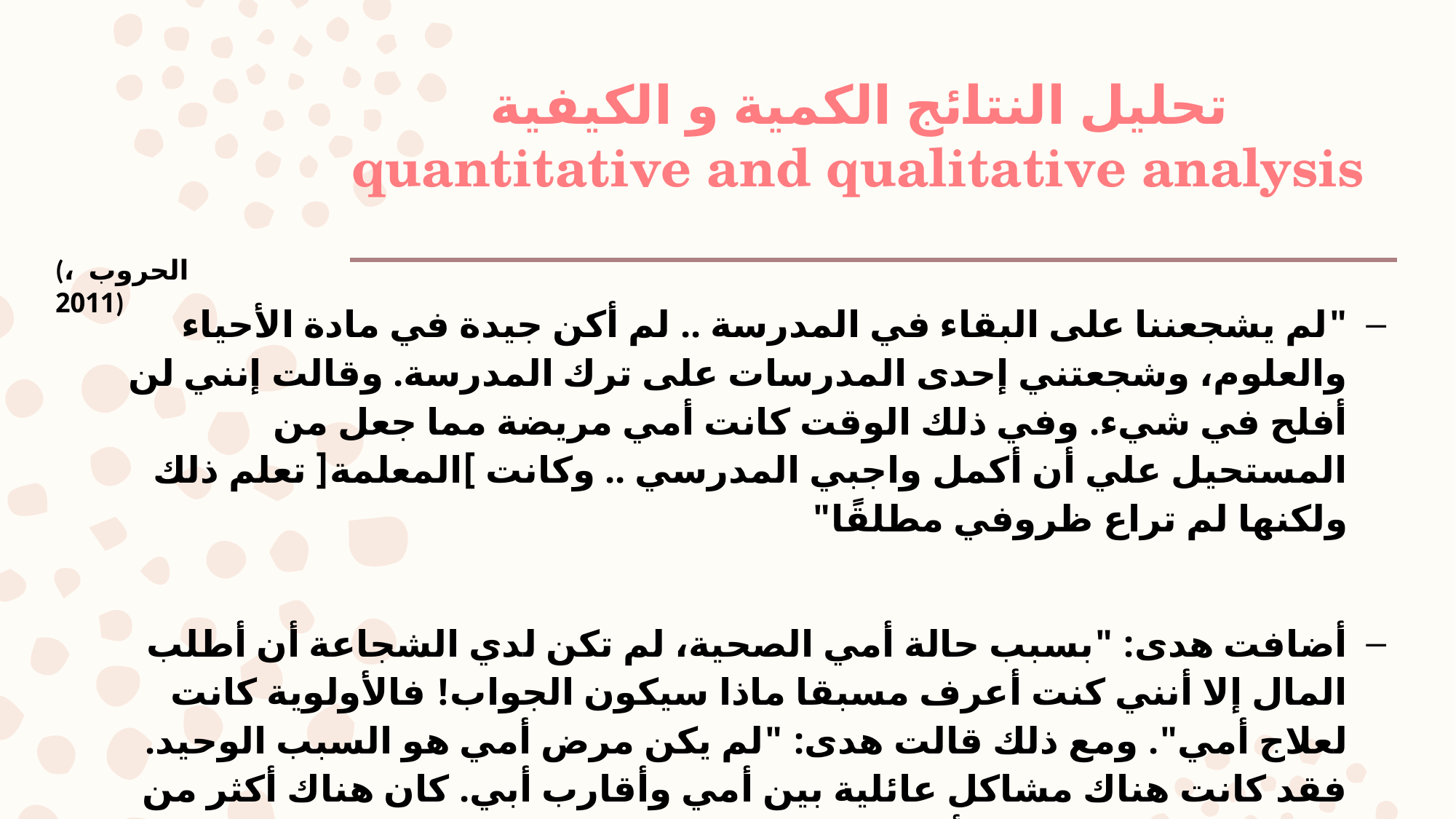

# تحليل النتائج الكمية و الكيفية quantitative and qualitative analysis
(الحروب  ، 2011)
"لم يشجعننا على البقاء في المدرسة .. لم أكن جيدة في مادة الأحياء والعلوم، وشجعتني إحدى المدرسات على ترك المدرسة. وقالت إنني لن أفلح في شيء. وفي ذلك الوقت كانت أمي مريضة مما جعل من المستحيل علي أن أكمل واجبي المدرسي .. وكانت ]المعلمة[ تعلم ذلك ولكنها لم تراع ظروفي مطلقًا"

أضافت هدى: "بسبب حالة أمي الصحية، لم تكن لدي الشجاعة أن أطلب المال إلا أنني كنت أعرف مسبقا ماذا سيكون الجواب! فالأولوية كانت لعلاج أمي". ومع ذلك قالت هدى: "لم يكن مرض أمي هو السبب الوحيد. فقد كانت هناك مشاكل عائلية بين أمي وأقارب أبي. كان هناك أكثر من سبب. وقد جعلني ذلك أكره الدراسة .. لقد جعلتني المشاكل العائلية أفقد الرغبة في الذهاب إلى المدرسة. لقد عانينا من مشاكل نفسية ]شديدة[".